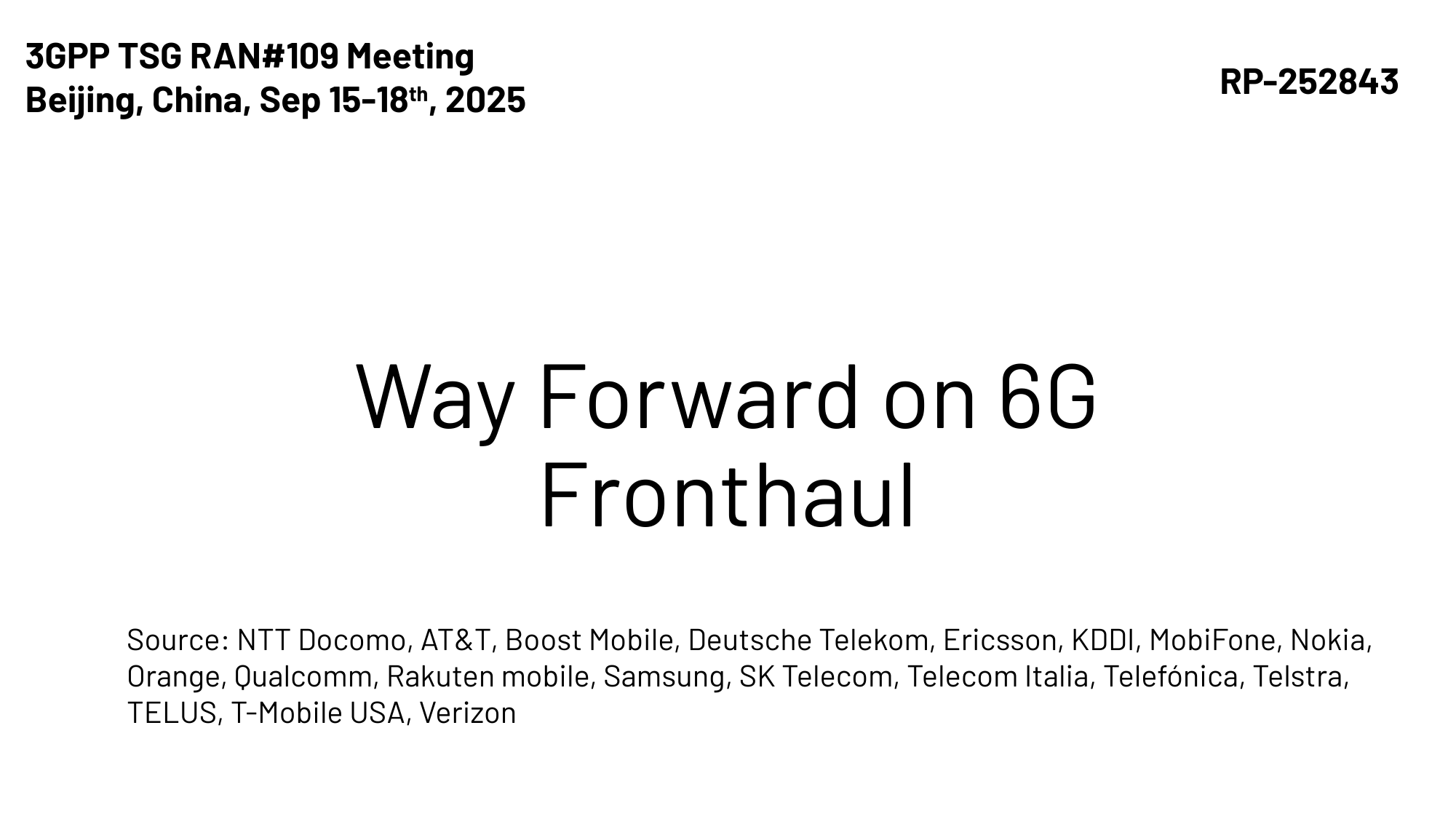

3GPP TSG RAN#109 Meeting
Beijing, China, Sep 15-18th, 2025

RP-252843
# Way Forward on 6G Fronthaul
Source: NTT Docomo, AT&T, Boost Mobile, Deutsche Telekom, Ericsson, KDDI, MobiFone, Nokia, Orange, Qualcomm, Rakuten mobile, Samsung, SK Telecom, Telecom Italia, Telefónica, Telstra, TELUS, T-Mobile USA, Verizon